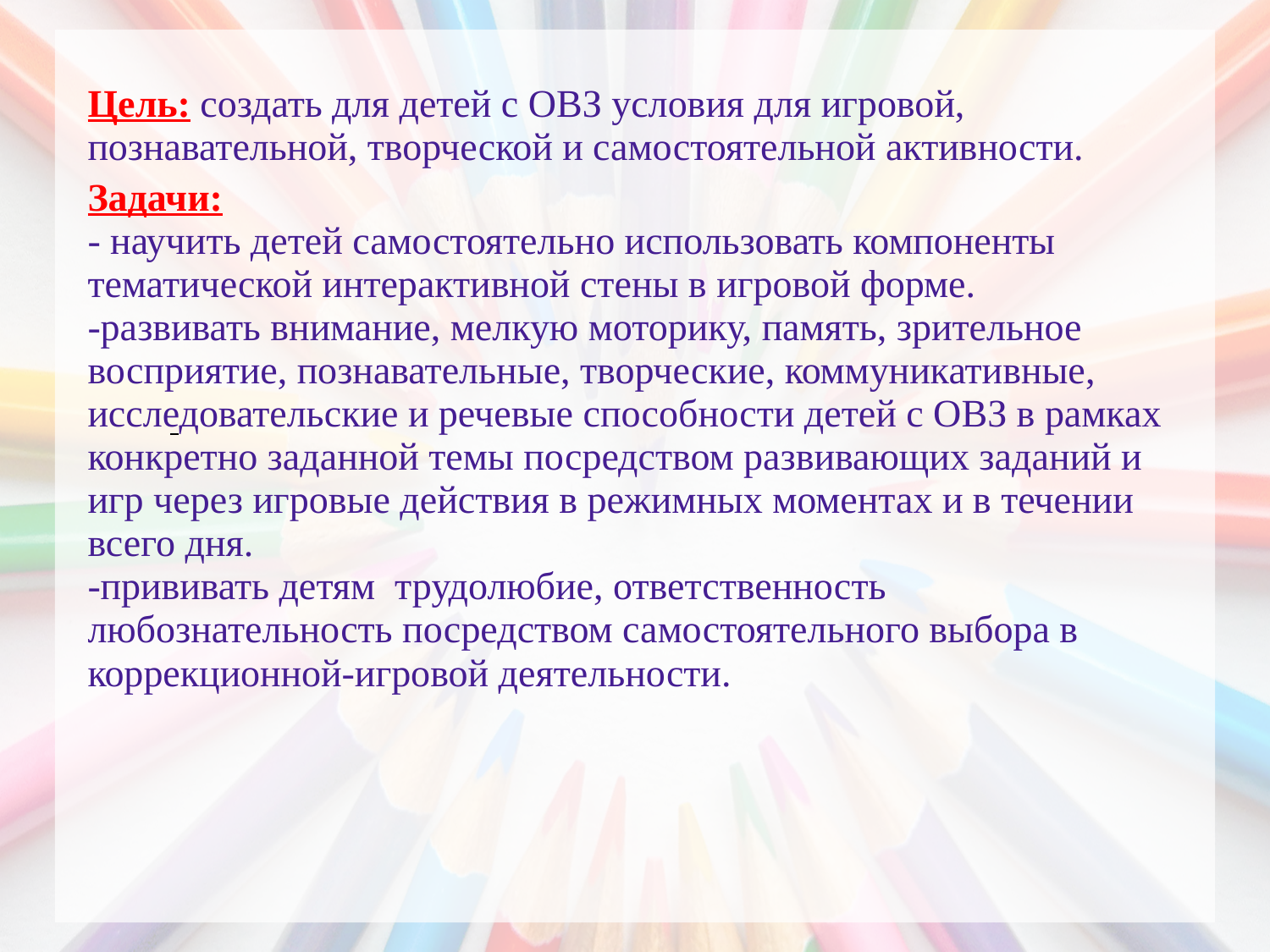

Цель: создать для детей с ОВЗ условия для игровой, познавательной, творческой и самостоятельной активности.
Задачи:
- научить детей самостоятельно использовать компоненты    тематической интерактивной стены в игровой форме.
-развивать внимание, мелкую моторику, память, зрительное восприятие, познавательные, творческие, коммуникативные, исследовательские и речевые способности детей с ОВЗ в рамках конкретно заданной темы посредством развивающих заданий и игр через игровые действия в режимных моментах и в течении всего дня.
-прививать детям  трудолюбие, ответственность любознательность посредством самостоятельного выбора в коррекционной-игровой деятельности.